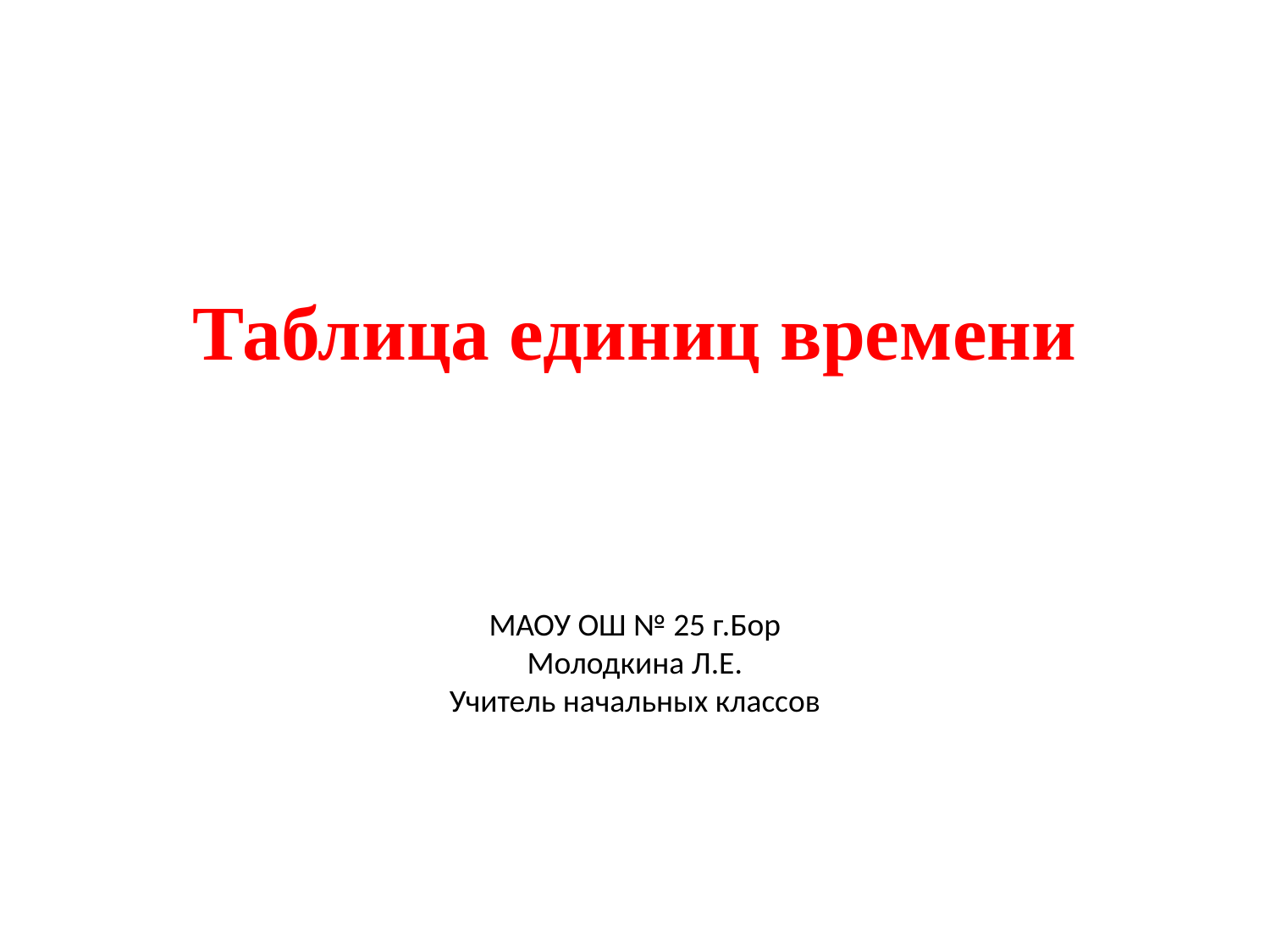

Таблица единиц времени

МАОУ ОШ № 25 г.Бор
Молодкина Л.Е.
Учитель начальных классов